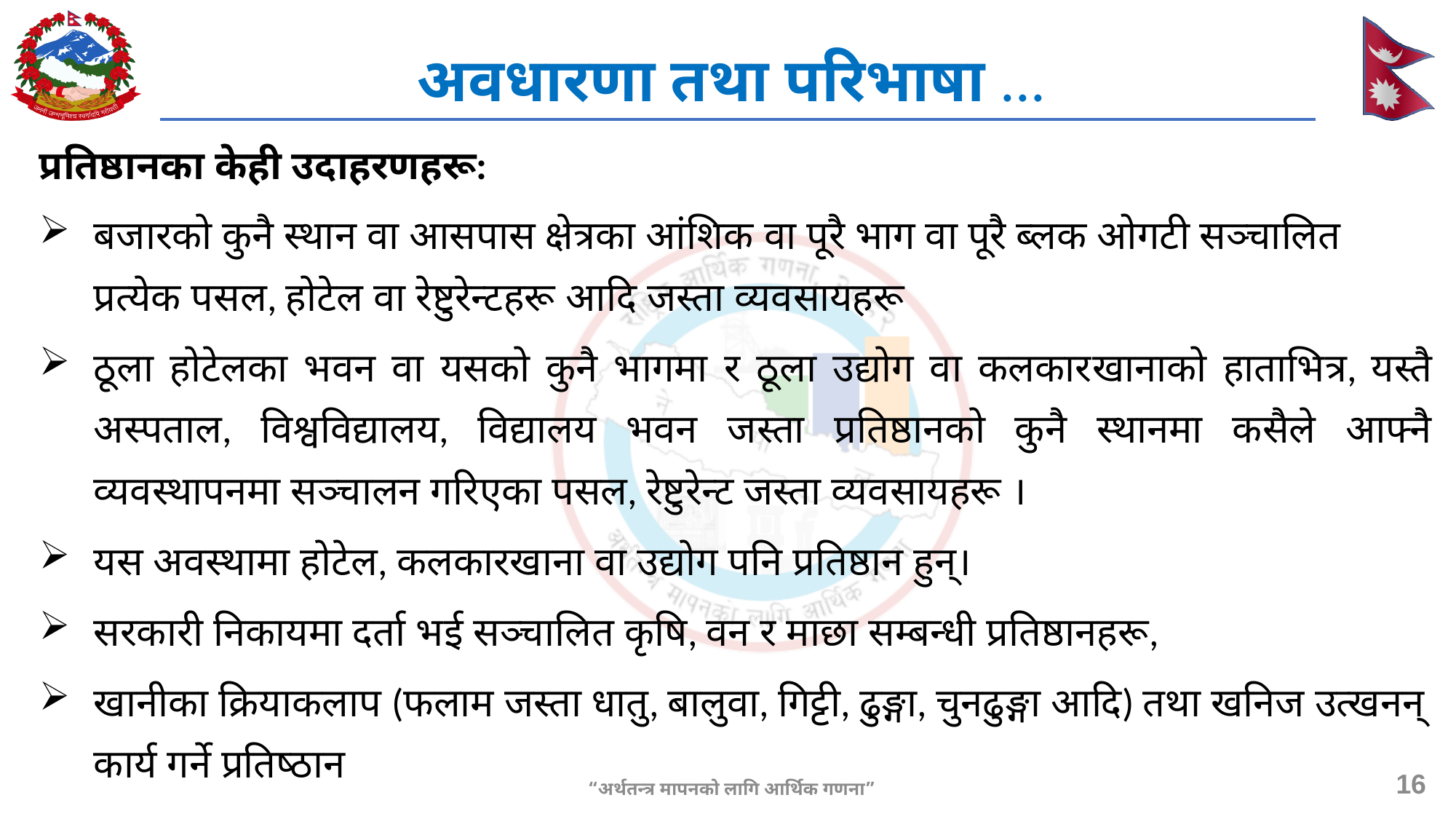

# अवधारणा तथा परिभाषा ...
प्रतिष्ठानका केही उदाहरणहरू:
बजारको कुनै स्थान वा आसपास क्षेत्रका आंशिक वा पूरै भाग वा पूरै ब्लक ओगटी सञ्चालित प्रत्येक पसल, होटेल वा रेष्टुरेन्टहरू आदि जस्ता व्यवसायहरू
ठूला होटेलका भवन वा यसको कुनै भागमा र ठूला उद्योग वा कलकारखानाको हाताभित्र, यस्तै अस्पताल, विश्वविद्यालय, विद्यालय भवन जस्ता प्रतिष्ठानको कुनै स्थानमा कसैले आफ्नै व्यवस्थापनमा सञ्चालन गरिएका पसल, रेष्टुरेन्ट जस्ता व्यवसायहरू ।
यस अवस्थामा होटेल, कलकारखाना वा उद्योग पनि प्रतिष्ठान हुन्।
सरकारी निकायमा दर्ता भई सञ्चालित कृषि, वन र माछा सम्बन्धी प्रतिष्ठानहरू,
खानीका क्रियाकलाप (फलाम जस्ता धातु, बालुवा, गिट्टी, ढुङ्गा, चुनढुङ्गा आदि) तथा खनिज उत्खनन् कार्य गर्ने प्रतिष्ठान

16
“अर्थतन्त्र मापनको लागि आर्थिक गणना”